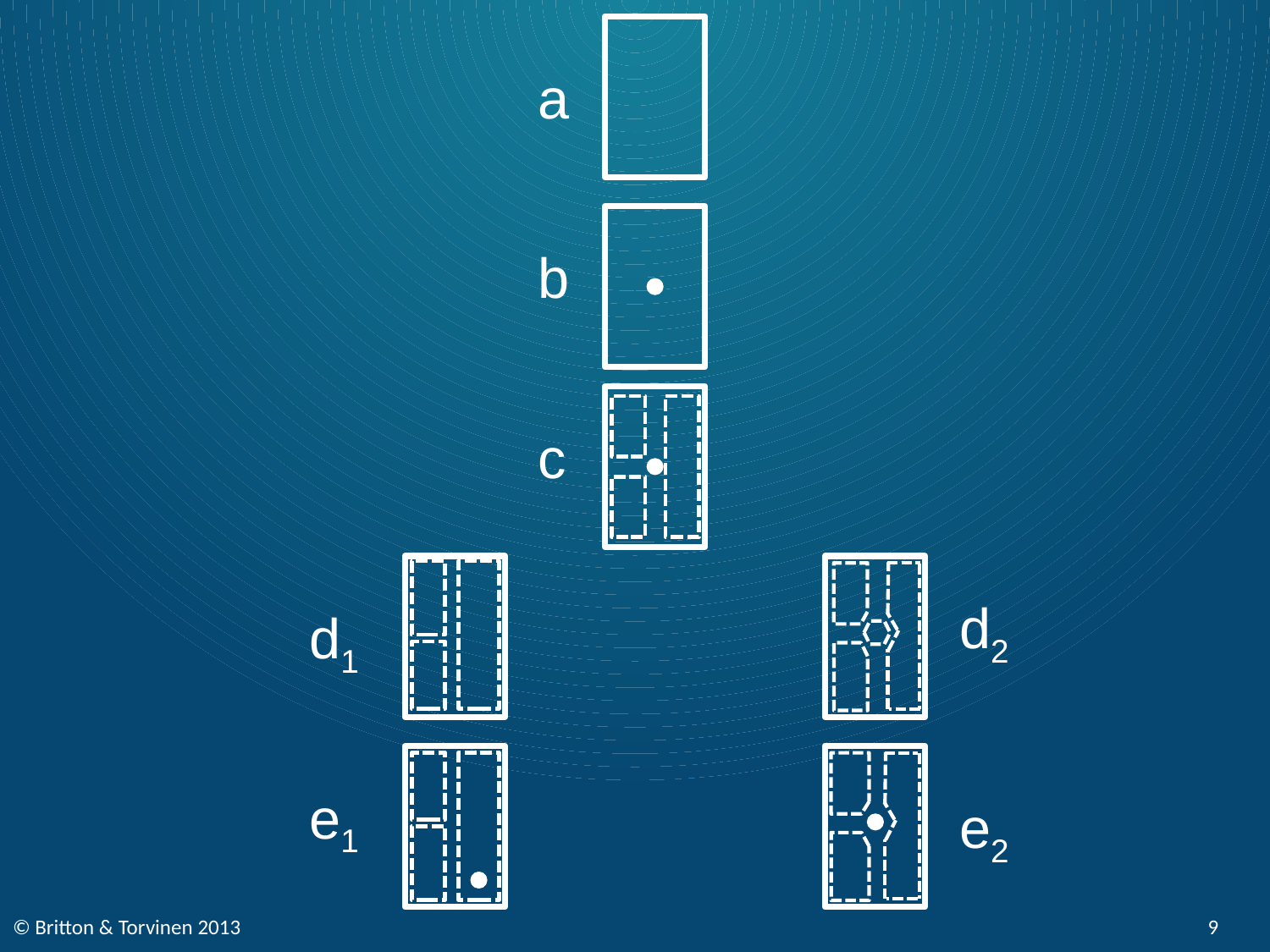

a

b

c

d2
d1

e1
e2
© Britton & Torvinen 2013
9